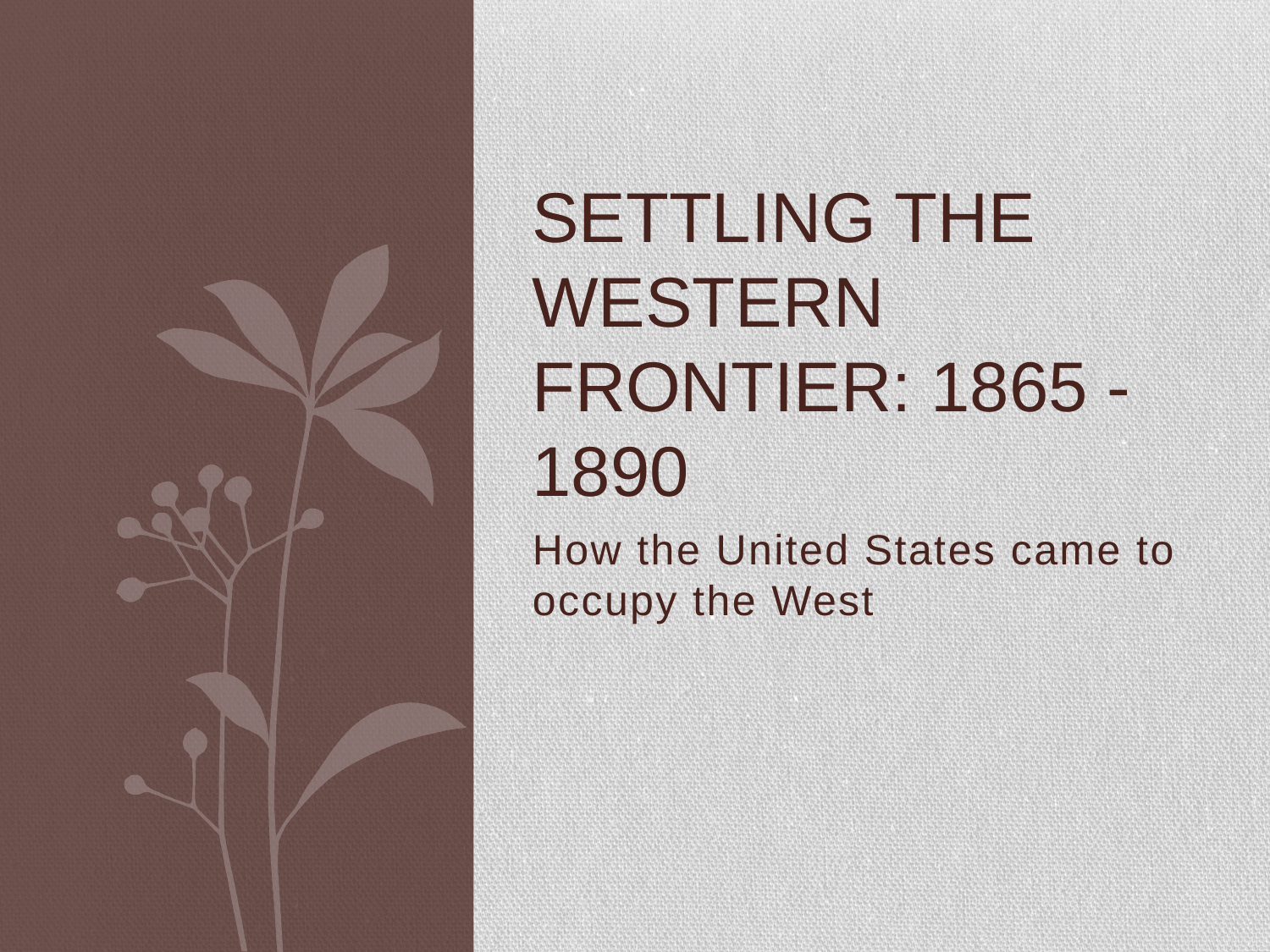

# Settling the Western Frontier: 1865 - 1890
How the United States came to occupy the West